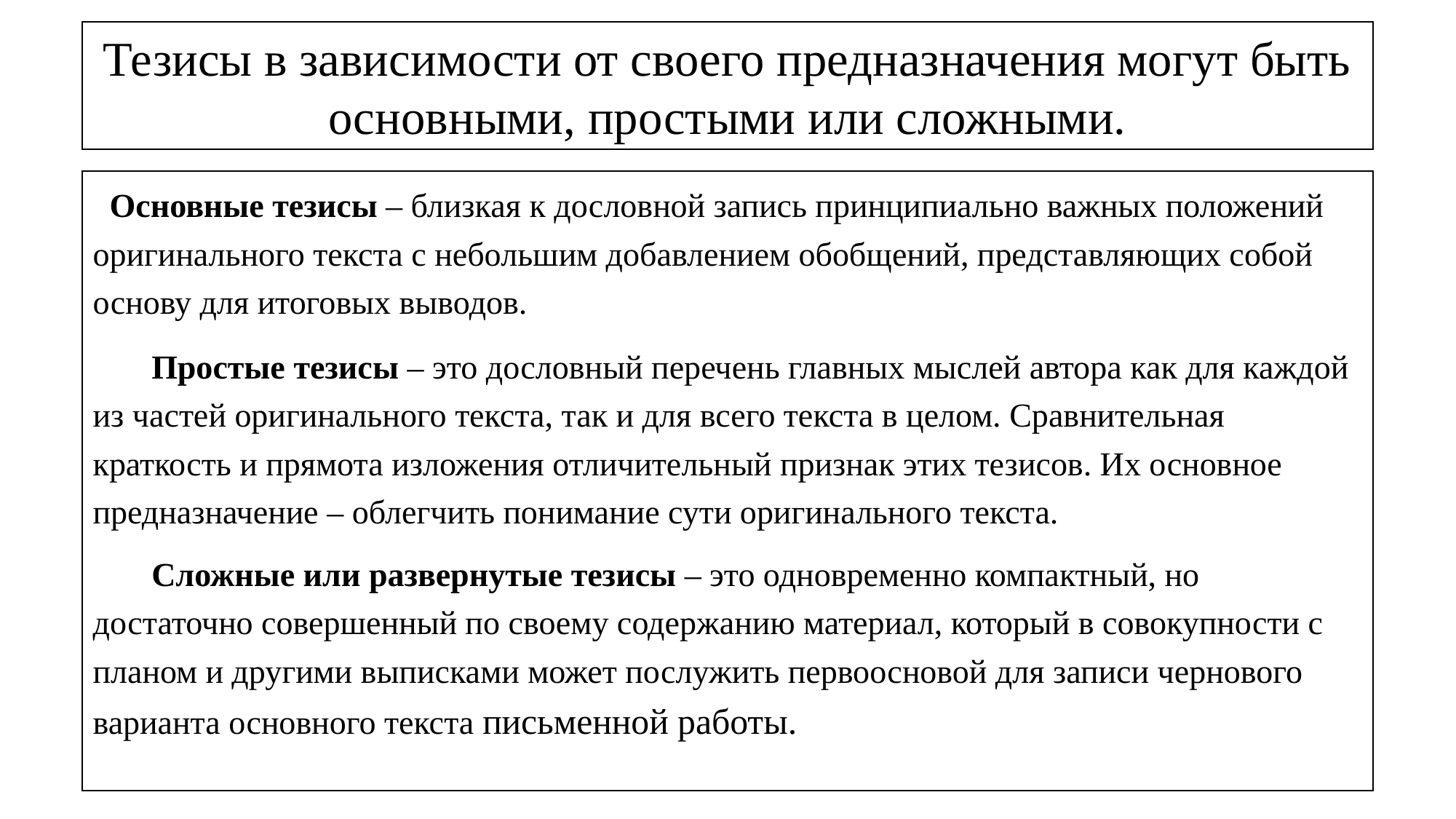

Тезисы в зависимости от своего предназначения могут быть основными, простыми или сложными.
       Основные тезисы – близкая к дословной запись принципиально важных положений оригинального текста с небольшим добавлением обобщений, представляющих собой основу для итоговых выводов.

       Простые тезисы – это дословный перечень главных мыслей автора как для каждой из частей оригинального текста, так и для всего текста в целом. Сравнительная краткость и прямота изложения отличительный признак этих тезисов. Их основное предназначение – облегчить понимание сути оригинального текста.

       Сложные или развернутые тезисы – это одновременно компактный, но достаточно совершенный по своему содержанию материал, который в совокупности с планом и другими выписками может послужить первоосновой для записи чернового варианта основного текста письменной работы.